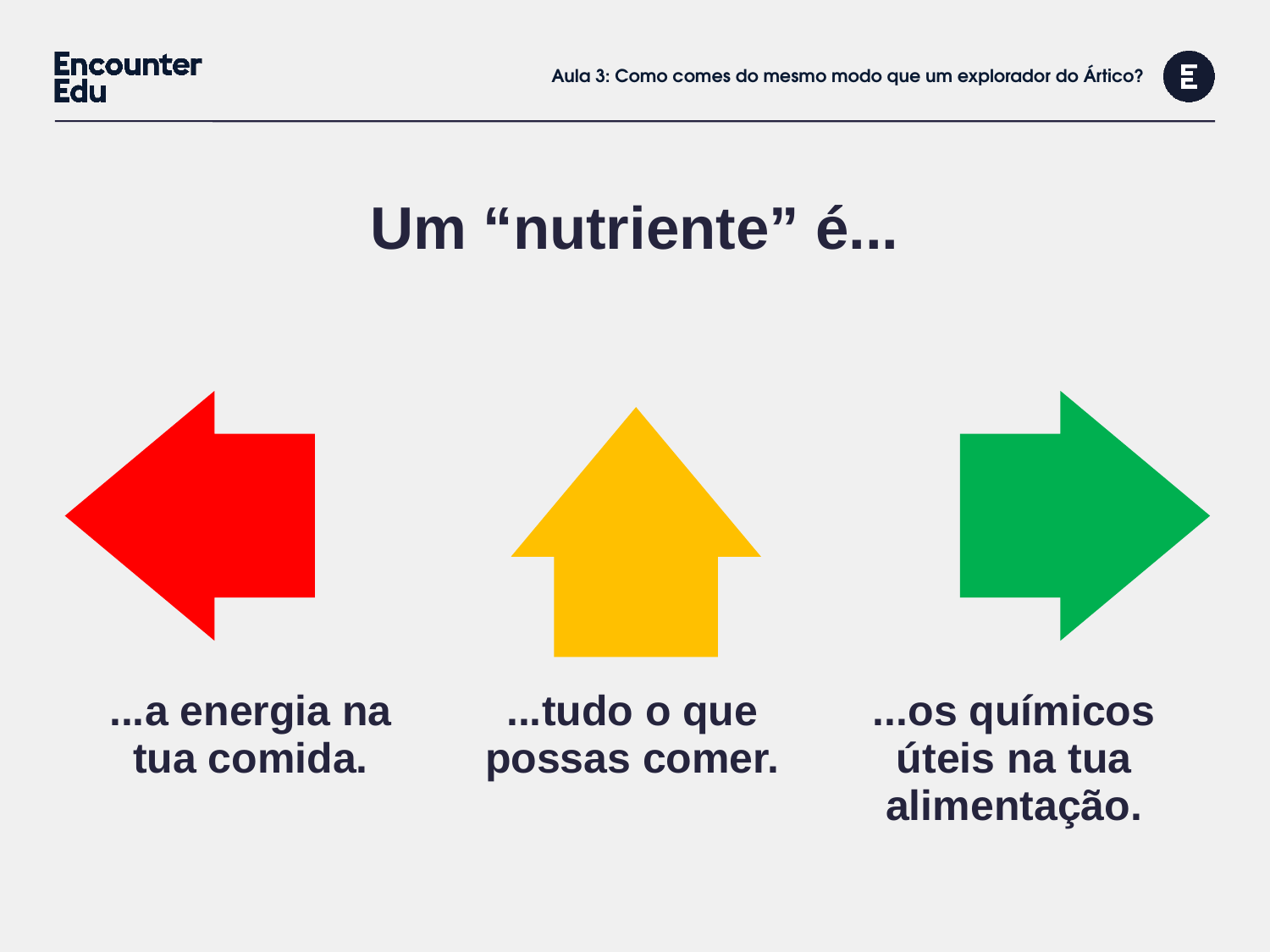

# Aula 3: Como comes do mesmo modo que um explorador do Ártico?
Um “nutriente” é...

| ...a energia na tua comida. | ...tudo o que possas comer. | ...os químicos úteis na tua alimentação. |
| --- | --- | --- |